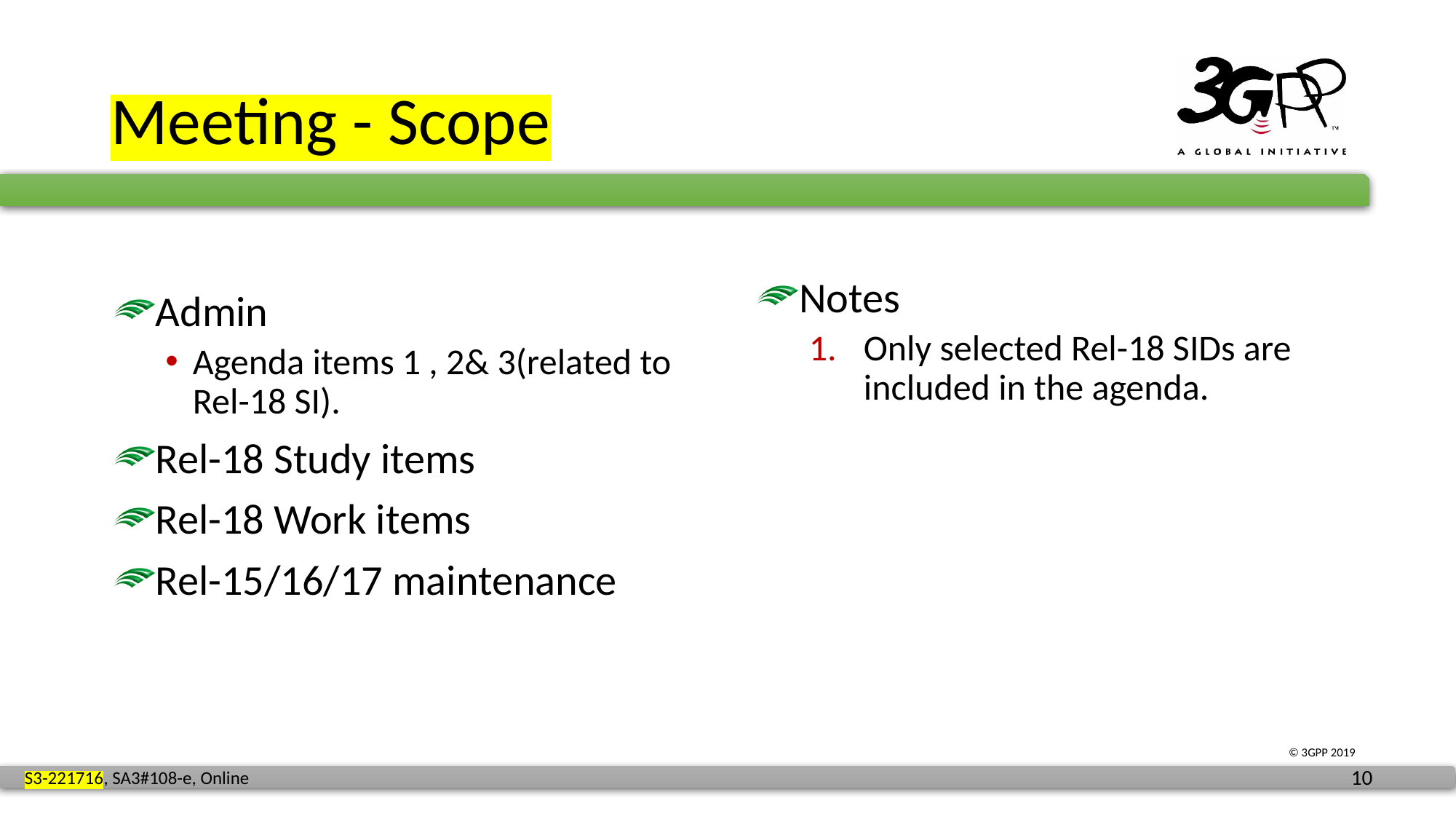

# Meeting - Scope

Notes
Only selected Rel-18 SIDs are included in the agenda.

Admin
Agenda items 1 , 2& 3(related to Rel-18 SI).
Rel-18 Study items
Rel-18 Work items
Rel-15/16/17 maintenance